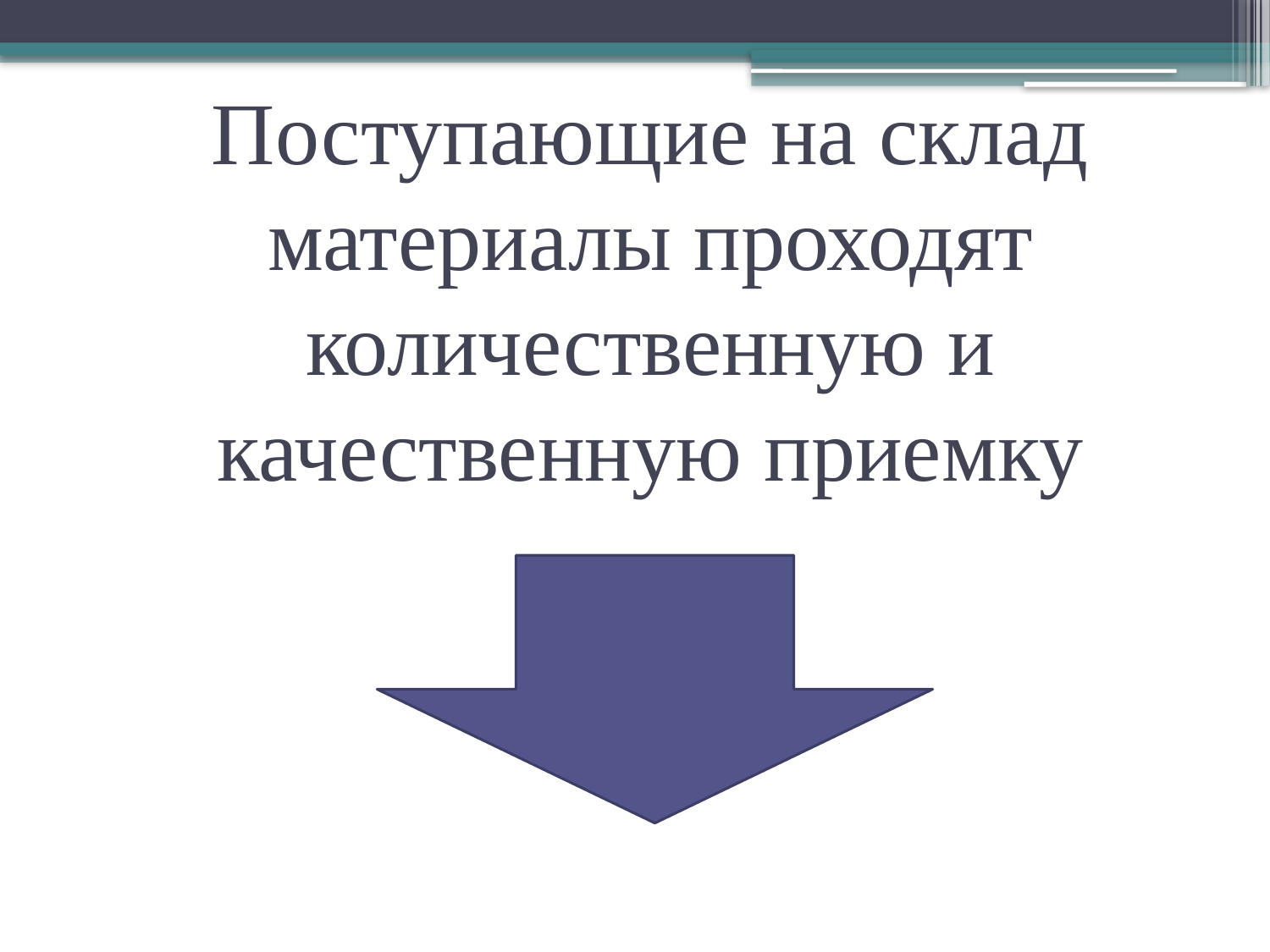

# Поступающие на склад материалы проходят количественную и качественную приемку